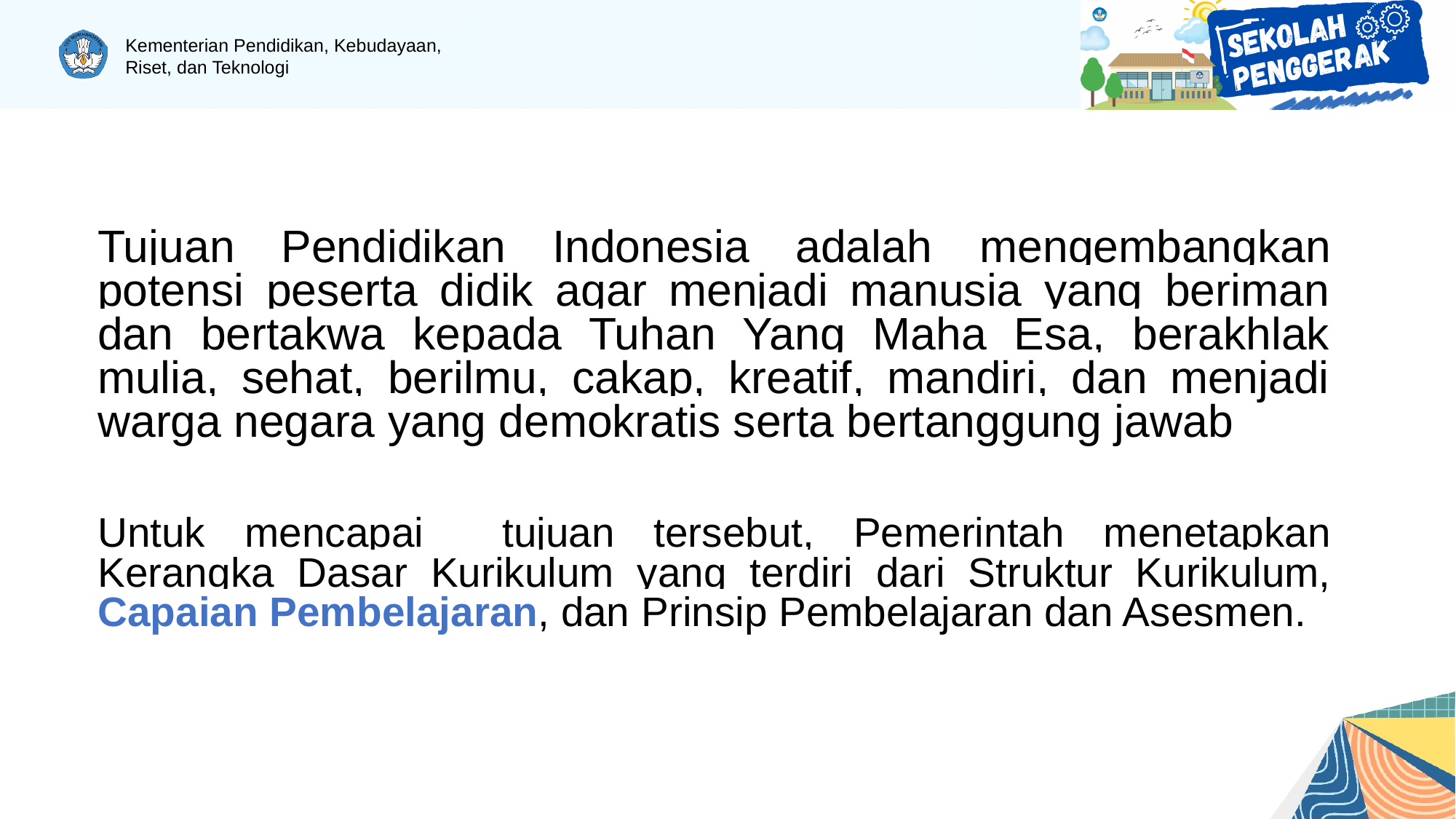

Tujuan Pendidikan Indonesia adalah mengembangkan potensi peserta didik agar menjadi manusia yang beriman dan bertakwa kepada Tuhan Yang Maha Esa, berakhlak mulia, sehat, berilmu, cakap, kreatif, mandiri, dan menjadi warga negara yang demokratis serta bertanggung jawab

Untuk mencapai  tujuan tersebut, Pemerintah menetapkan Kerangka Dasar Kurikulum yang terdiri dari Struktur Kurikulum, Capaian Pembelajaran, dan Prinsip Pembelajaran dan Asesmen.